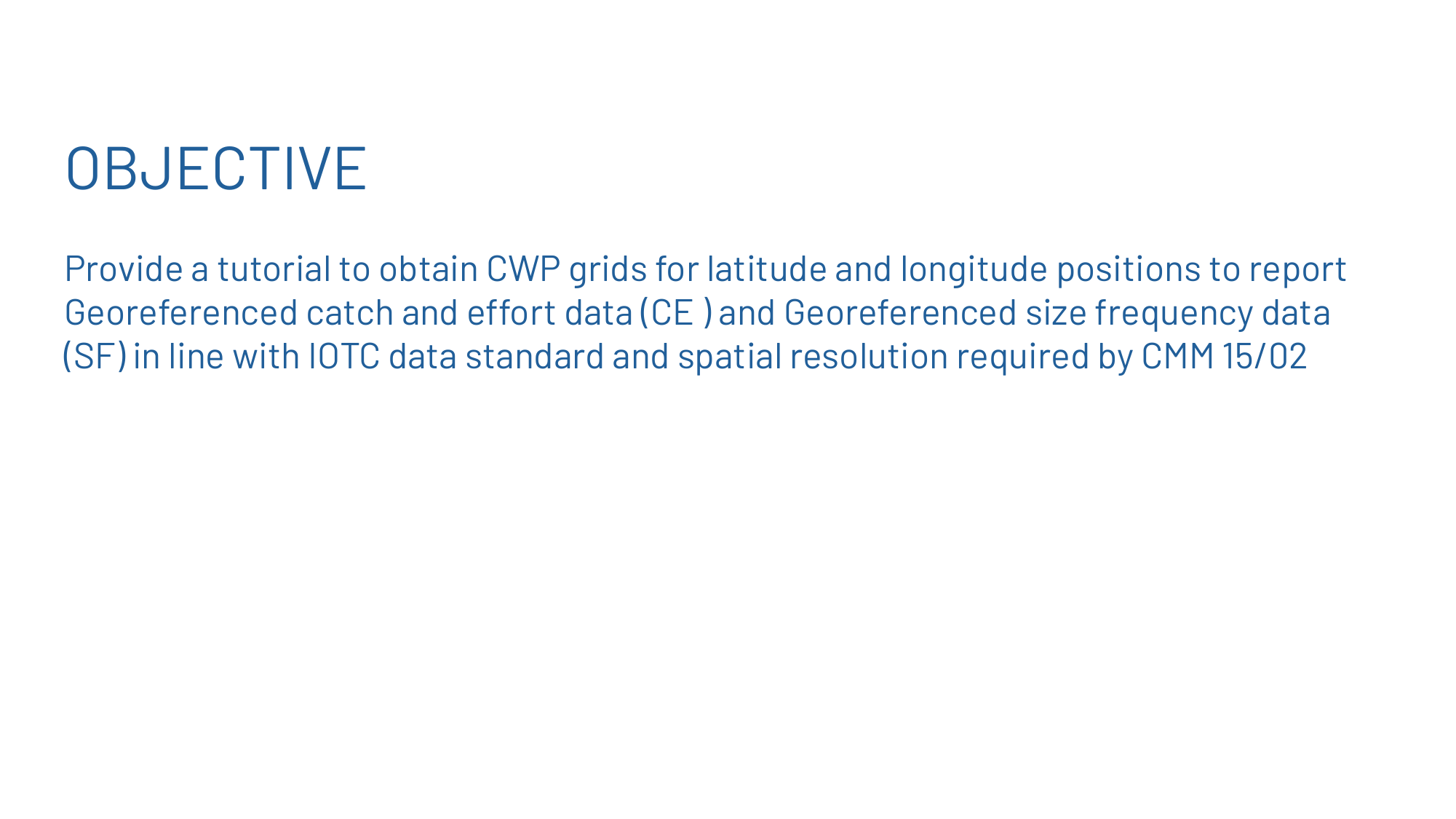

OBJECTIVE

Provide a tutorial to obtain CWP grids for latitude and longitude positions to report Georeferenced catch and effort data (CE ) and Georeferenced size frequency data (SF) in line with IOTC data standard and spatial resolution required by CMM 15/02